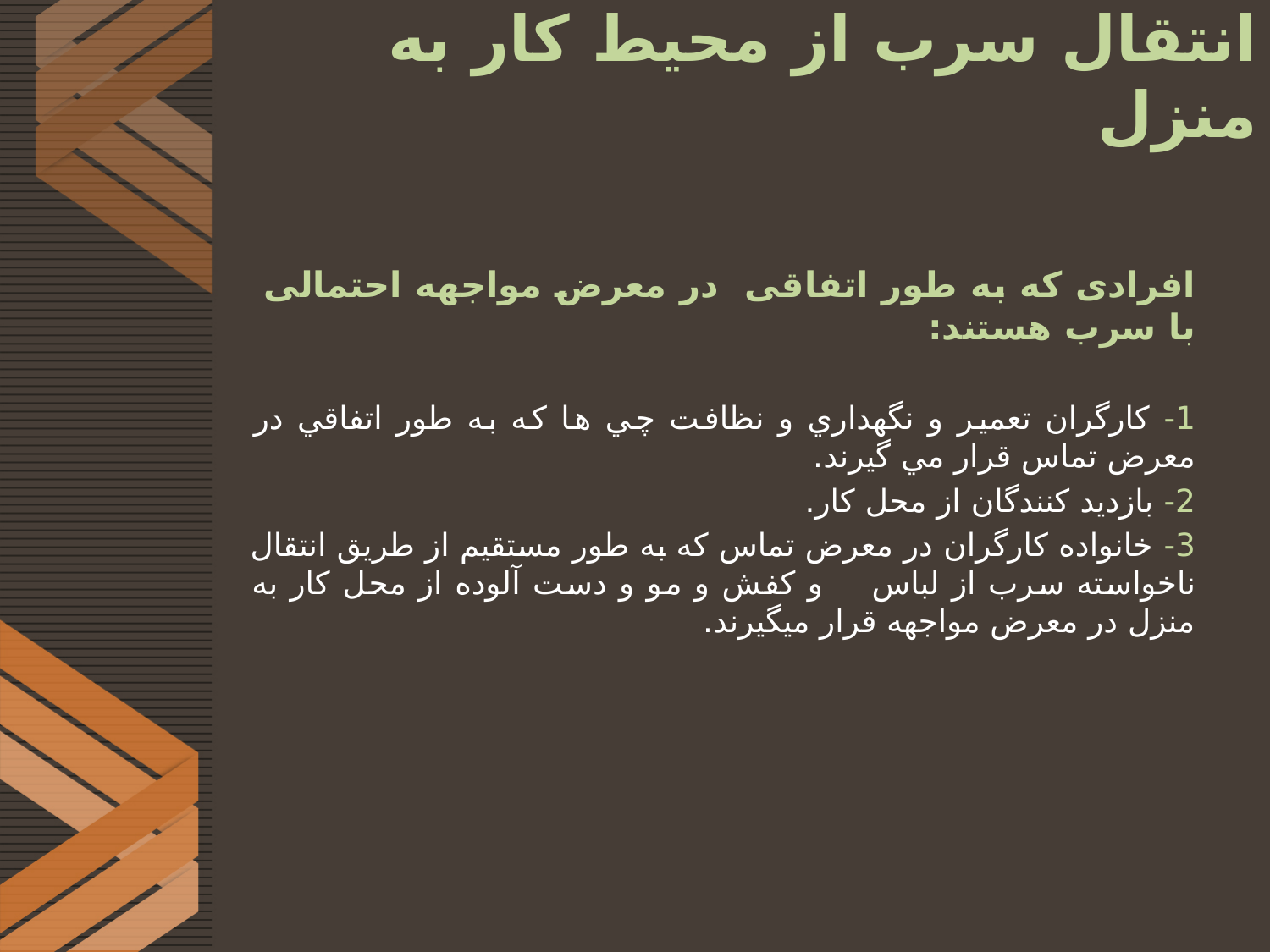

# انتقال سرب از محیط کار به منزل
افرادی که به طور اتفاقی  در معرض مواجهه احتمالی  با سرب هستند:

1- كارگران تعمير و نگهداري و نظافت چي ها كه به طور اتفاقي در معرض تماس قرار مي گيرند.
2- بازدید کنندگان از محل کار.
3- خانواده کارگران در معرض تماس که به طور مستقیم از طریق انتقال ناخواسته سرب از لباس    و کفش و مو و دست آلوده از محل کار به منزل در معرض مواجهه قرار میگیرند.